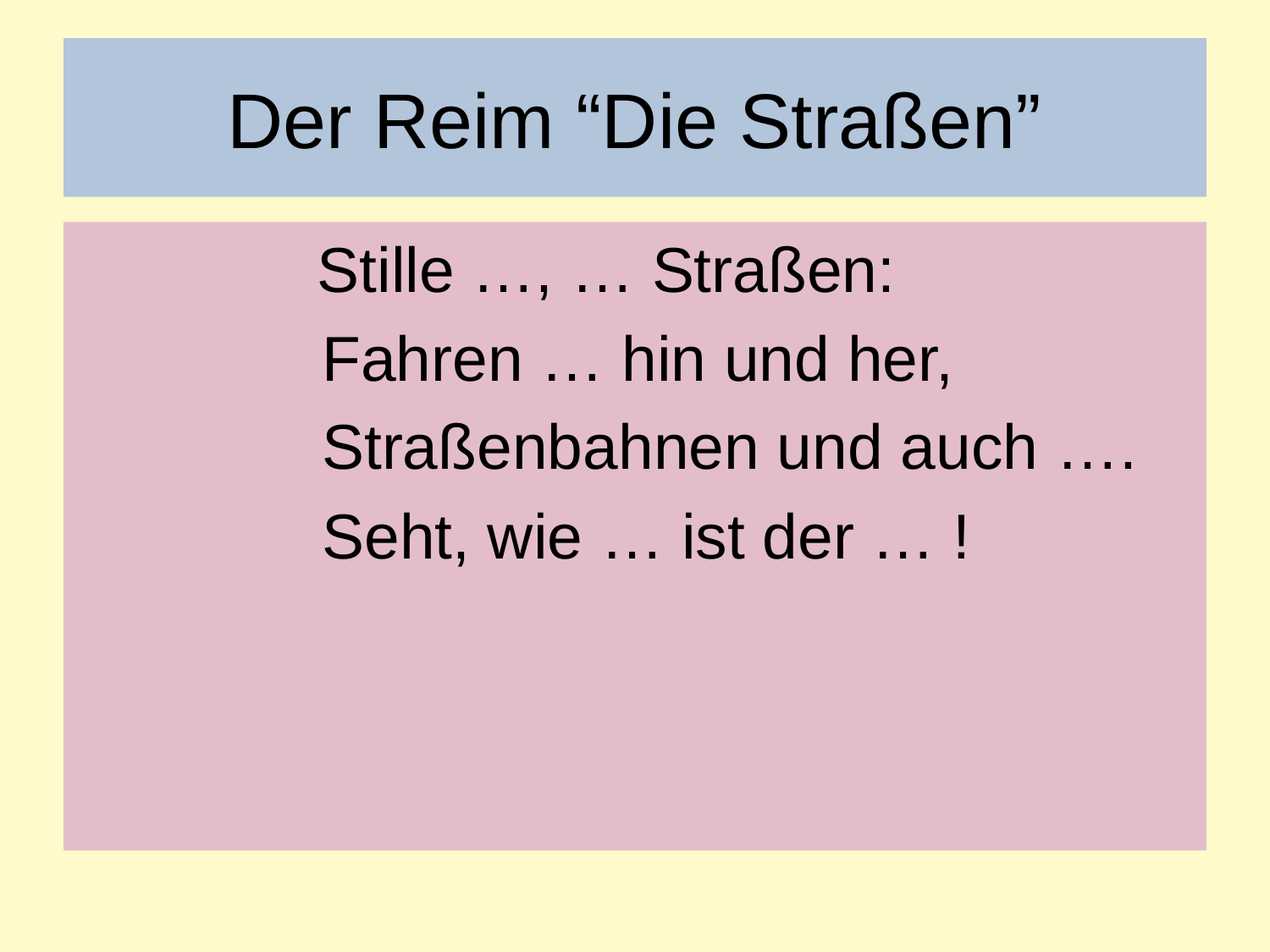

# Der Reim “Die Straßen”
                 Stille …, … Straßen:
              Fahren … hin und her,
              Straßenbahnen und auch ….
              Seht, wie … ist der … !